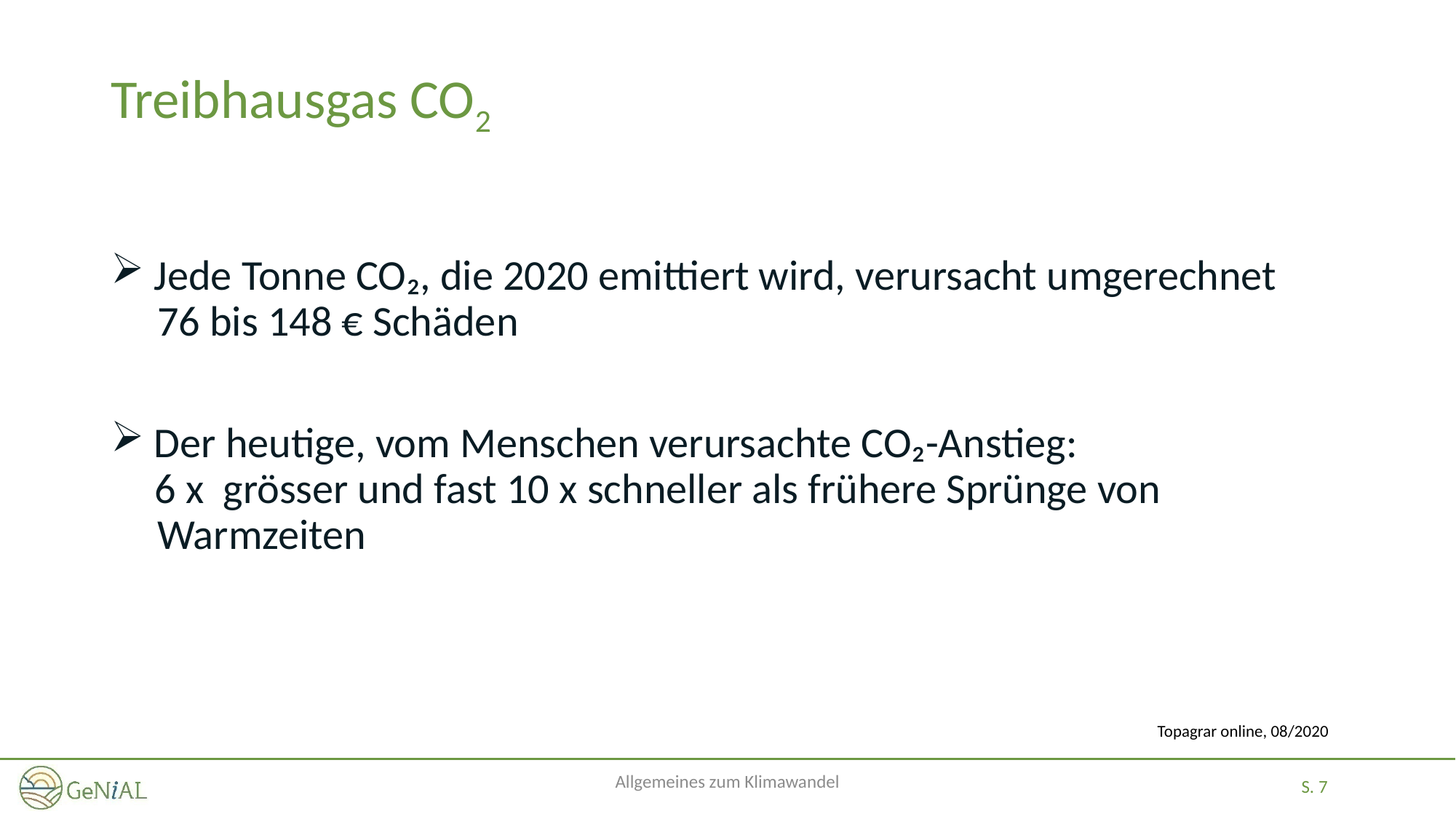

# Treibhausgas CO2

 Jede Tonne CO₂, die 2020 emittiert wird, verursacht umgerechnet
  76 bis 148 € Schäden

 Der heutige, vom Menschen verursachte CO₂-Anstieg:
  6 x  grösser und fast 10 x schneller als frühere Sprünge von
  Warmzeiten

Topagrar online, 08/2020
Allgemeines zum Klimawandel